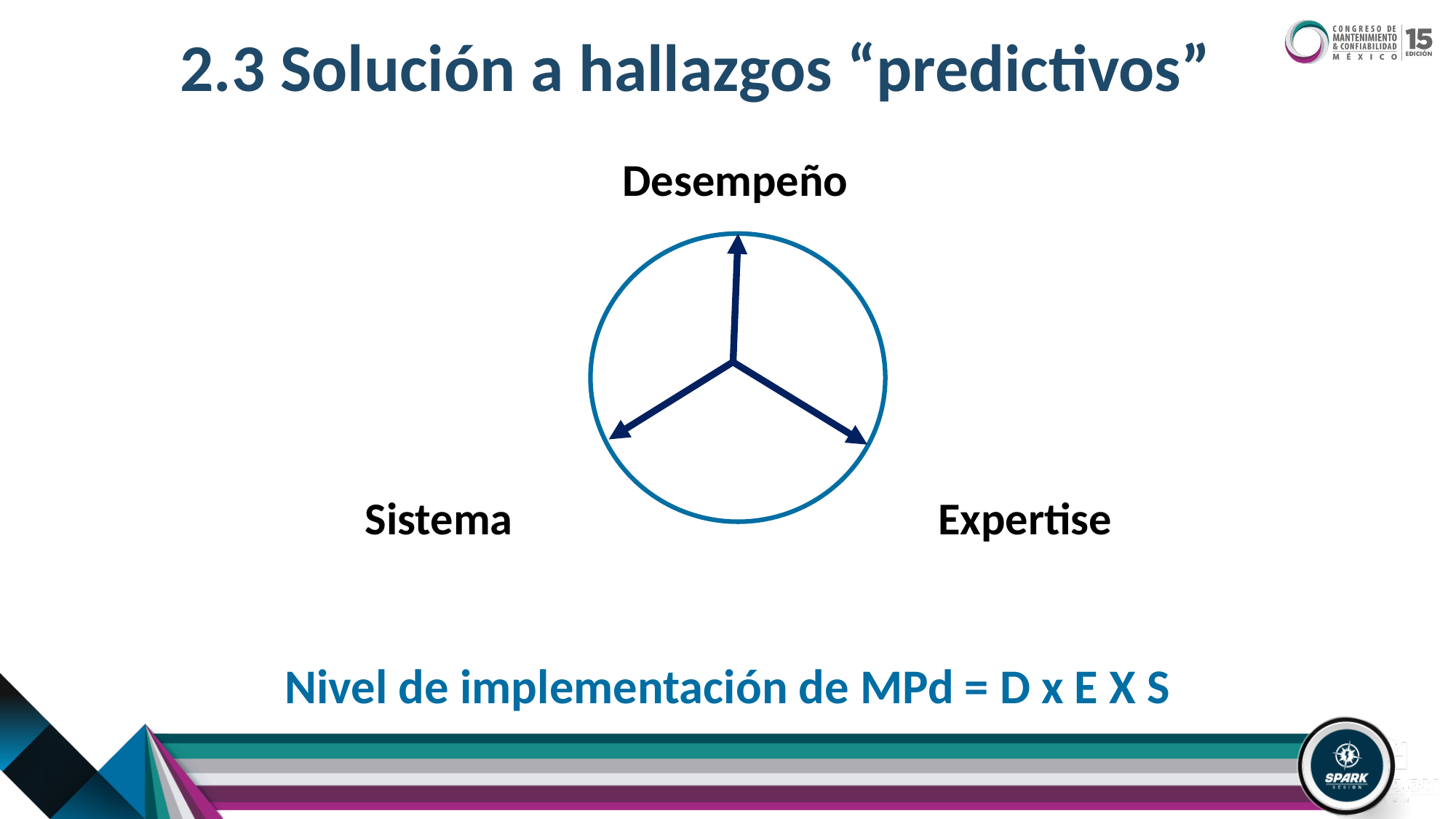

2.3 Solución a hallazgos “predictivos”
Desempeño
Priorización de máquinas
Rutas de medición
Tecnología apropiada
Historial

Sistema
Expertise
Nivel de implementación de MPd = D x E X S